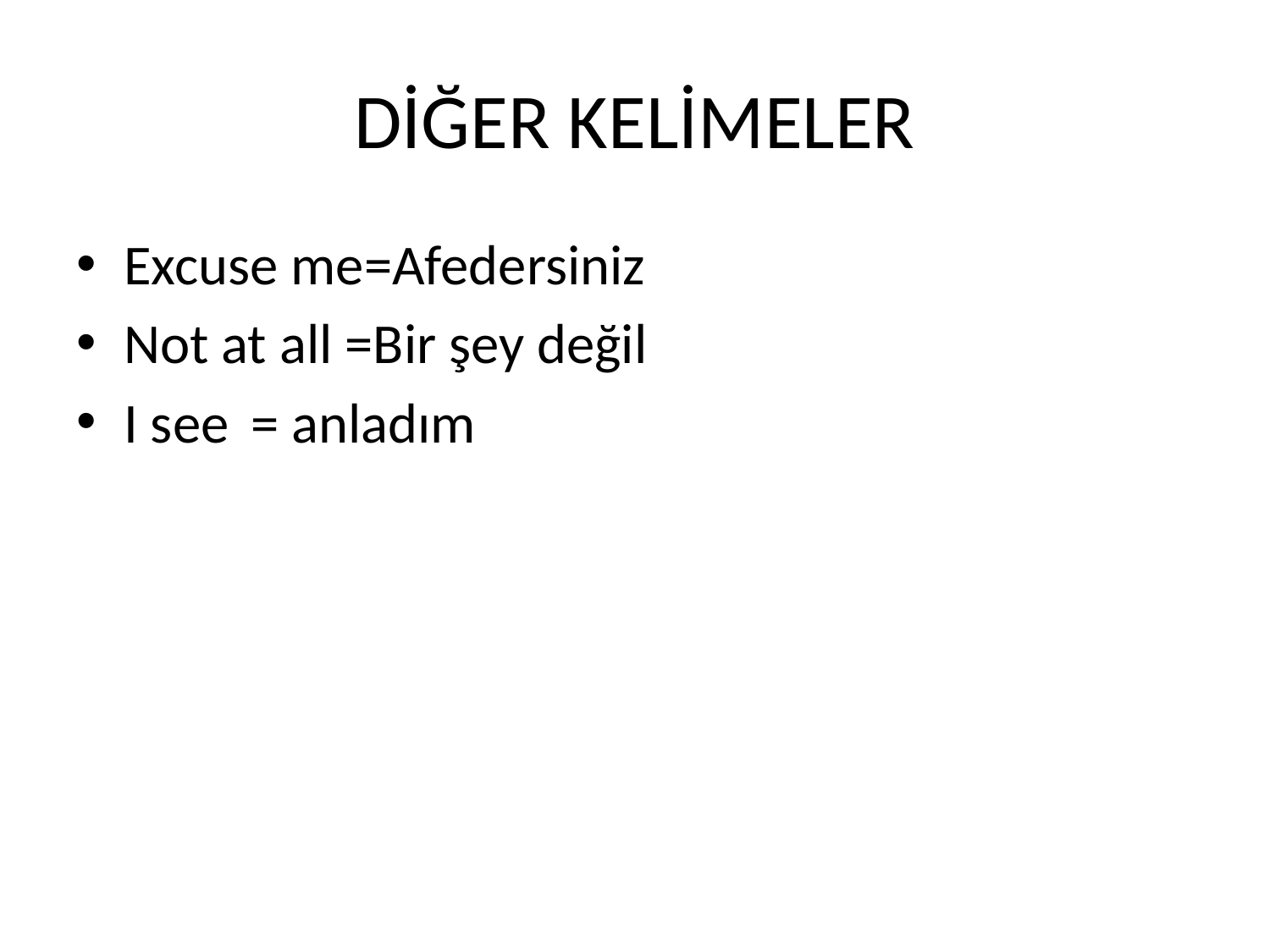

# DİĞER KELİMELER
Excuse me=Afedersiniz
Not at all =Bir şey değil
I see 	= anladım